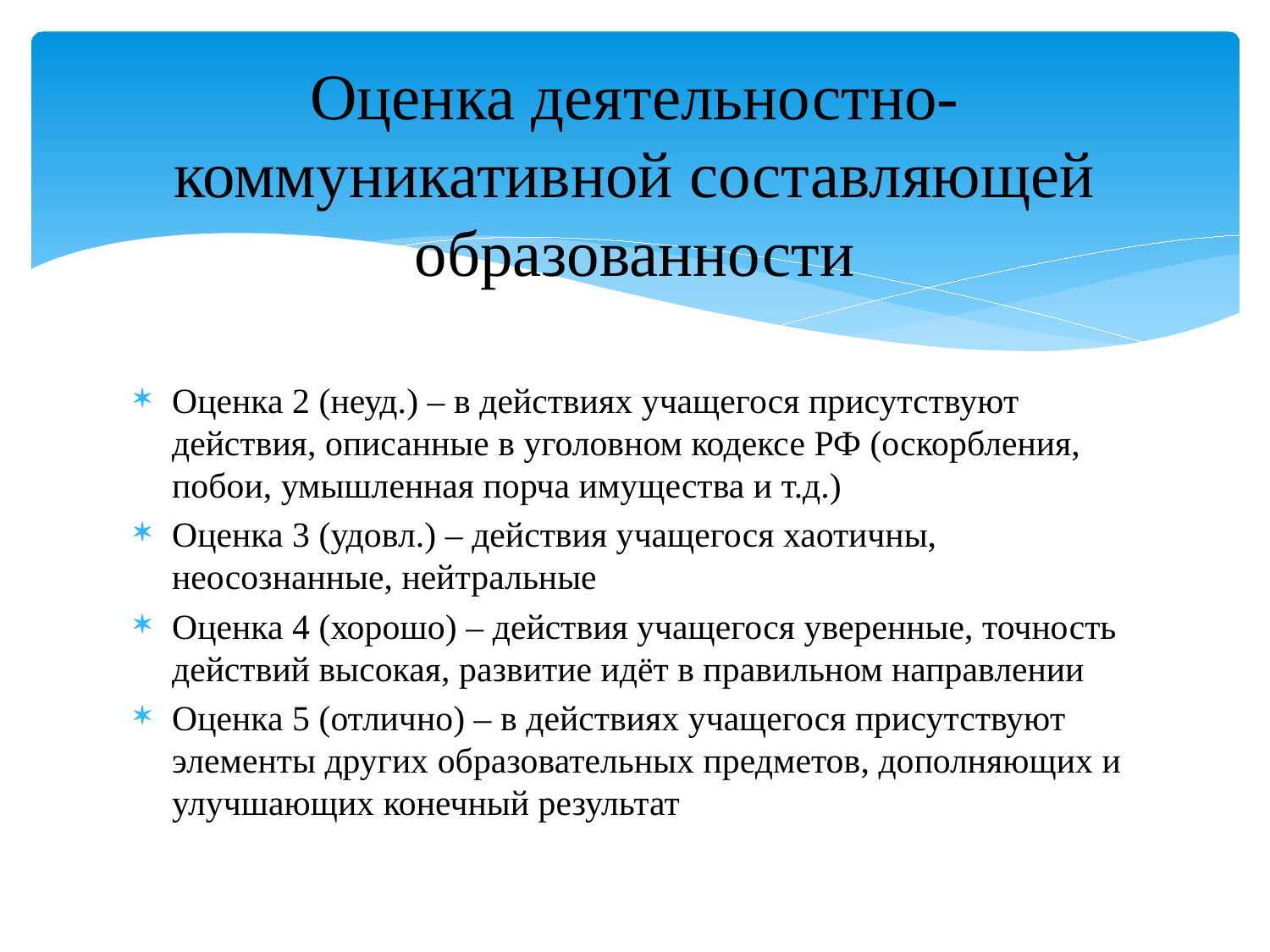

# Оценка деятельностно-коммуникативной составляющей образованности
Оценка 2 (неуд.) – в действиях учащегося присутствуют действия, описанные в уголовном кодексе РФ (оскорбления, побои, умышленная порча имущества и т.д.)
Оценка 3 (удовл.) – действия учащегося хаотичны, неосознанные, нейтральные
Оценка 4 (хорошо) – действия учащегося уверенные, точность действий высокая, развитие идёт в правильном направлении
Оценка 5 (отлично) – в действиях учащегося присутствуют элементы других образовательных предметов, дополняющих и улучшающих конечный результат